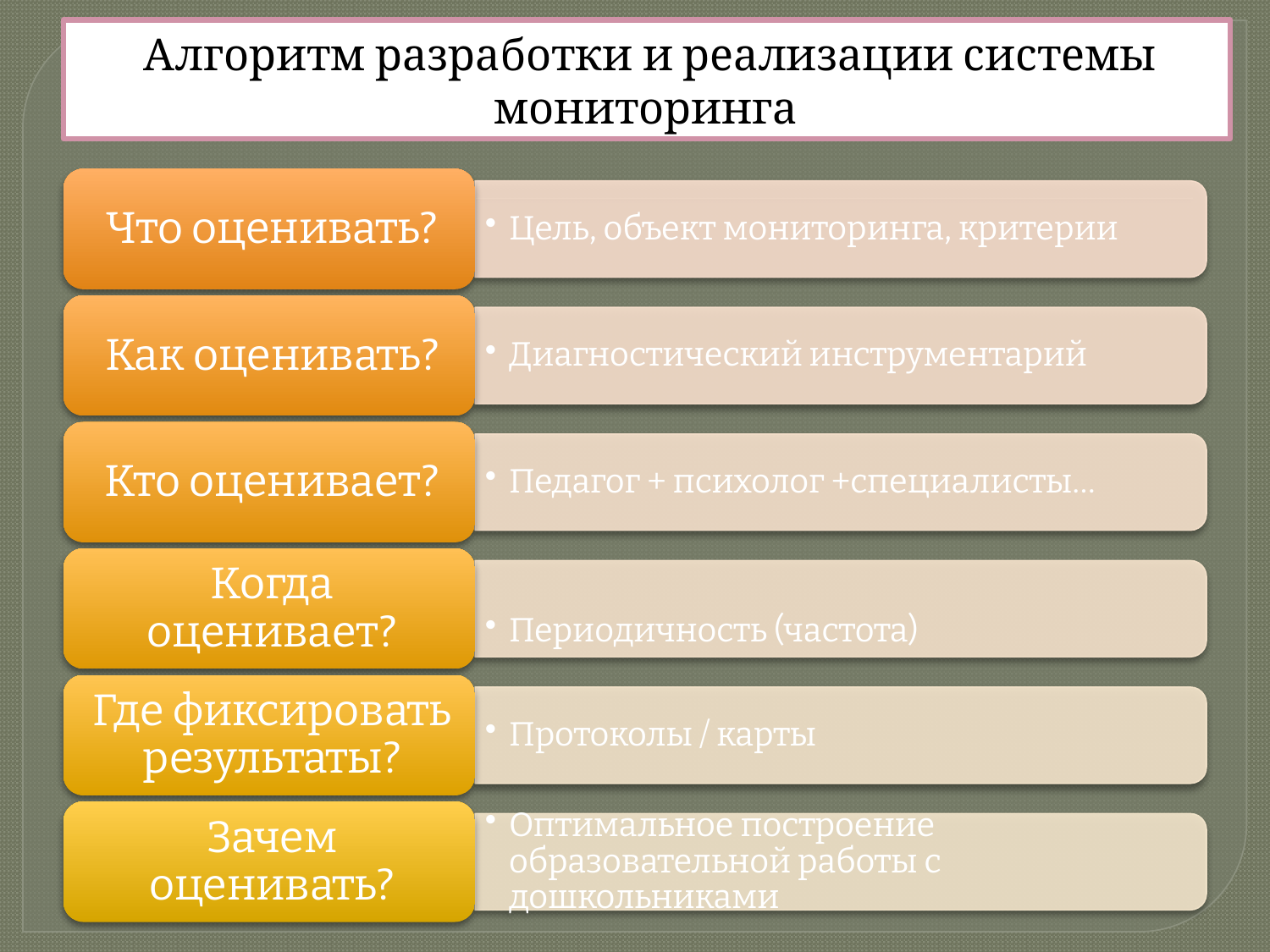

# Алгоритм разработки и реализации системы мониторинга
Цель, объект мониторинга, критерии
Что оценивать?
Диагностический инструментарий
Как оценивать?
Педагог + психолог +специалисты…
Кто оценивает?

Периодичность (частота)
Когда оценивает?
Протоколы / карты
Где фиксировать результаты?
Оптимальное построение образовательной работы с дошкольниками
Зачем оценивать?